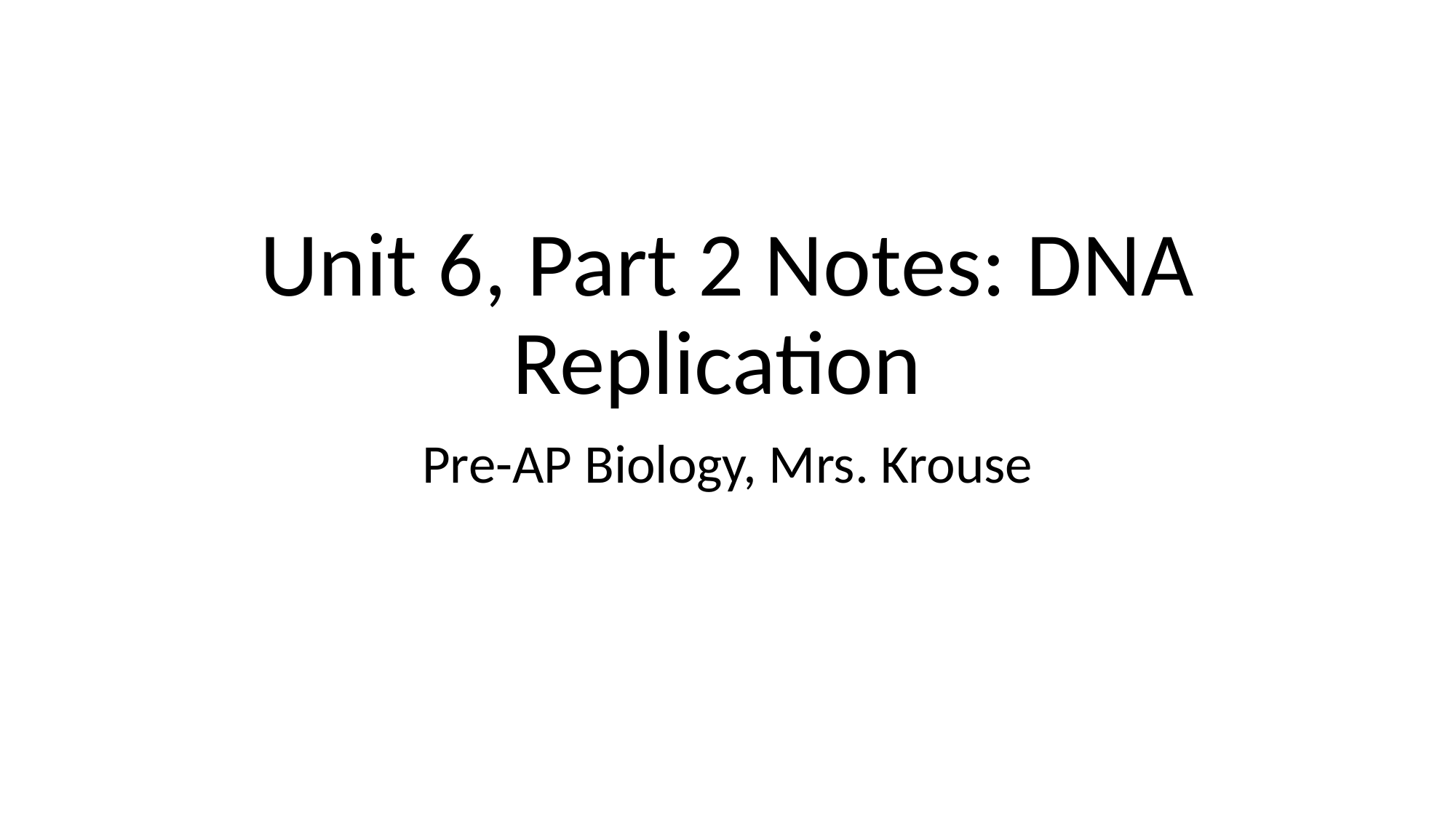

# Unit 6, Part 2 Notes: DNA Replication
Pre-AP Biology, Mrs. Krouse